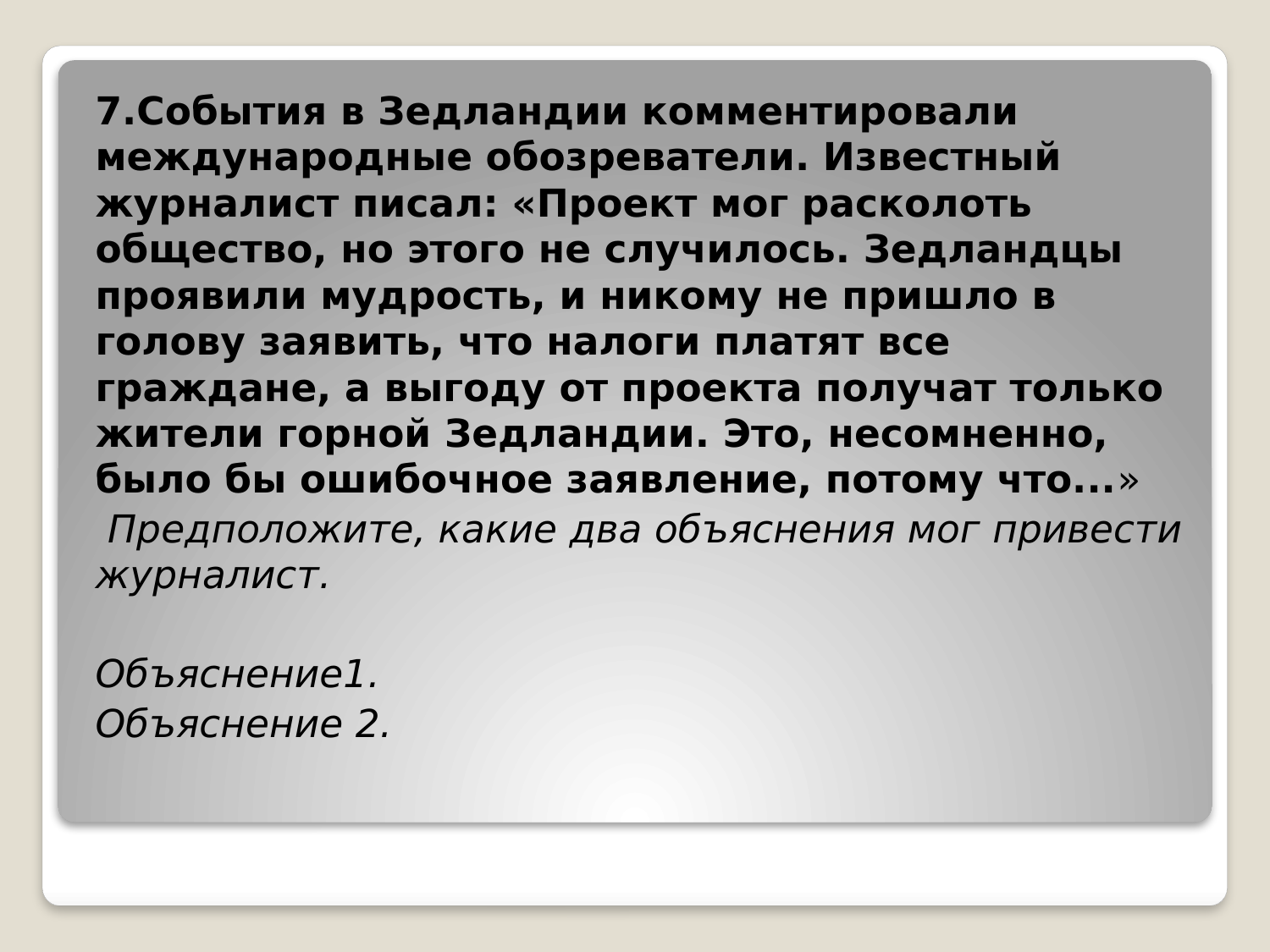

7.События в Зедландии комментировали международные обозреватели. Известный журналист писал: «Проект мог расколоть общество, но этого не случилось. Зедландцы проявили мудрость, и никому не пришло в голову заявить, что налоги платят все граждане, а выгоду от проекта получат только жители горной Зедландии. Это, несомненно, было бы ошибочное заявление, потому что...»
 Предположите, какие два объяснения мог привести журналист.

Объяснение1.
Объяснение 2.

#